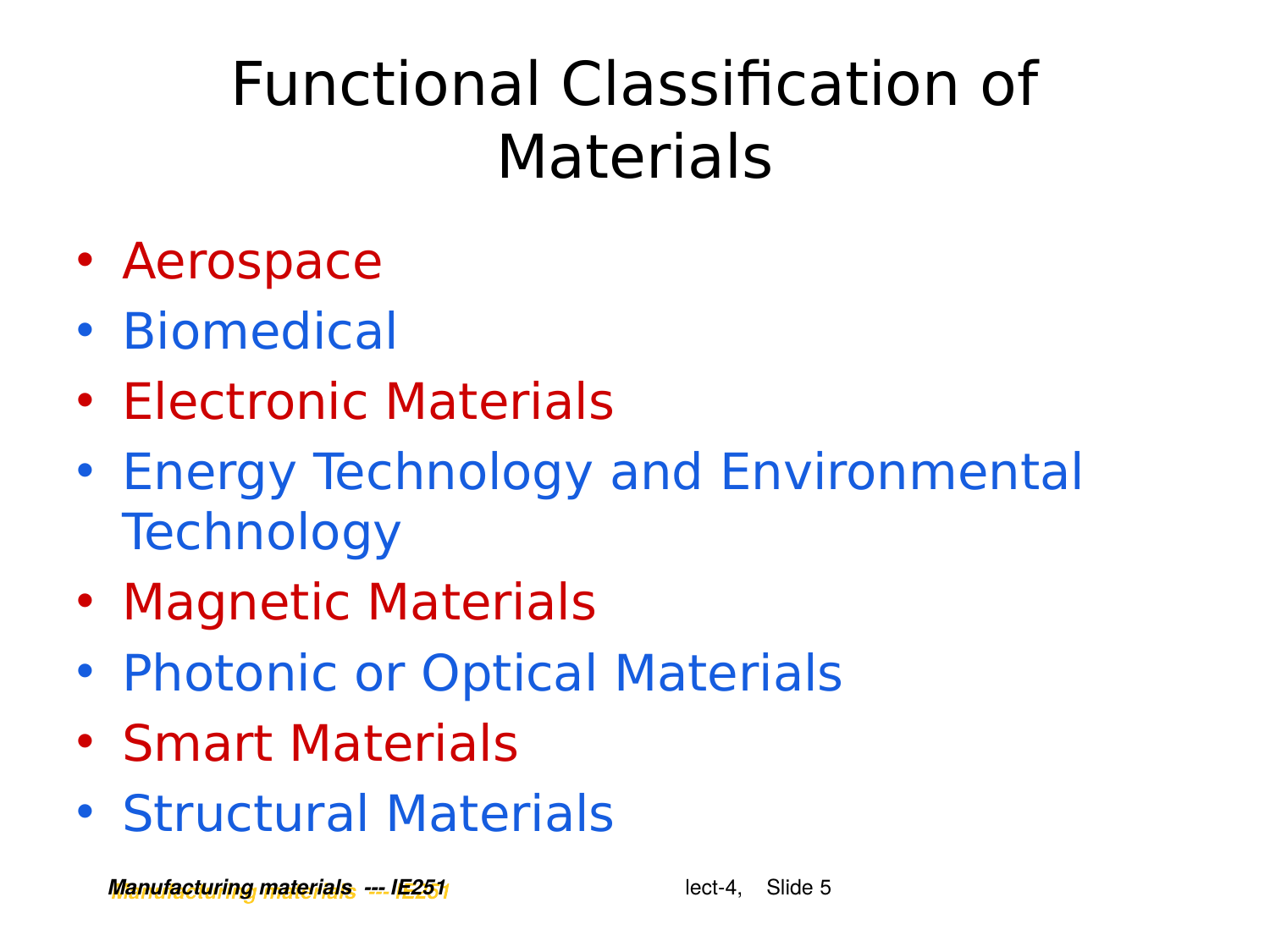

# Functional Classification of Materials
Aerospace
Biomedical
Electronic Materials
Energy Technology and Environmental Technology
Magnetic Materials
Photonic or Optical Materials
Smart Materials
Structural Materials